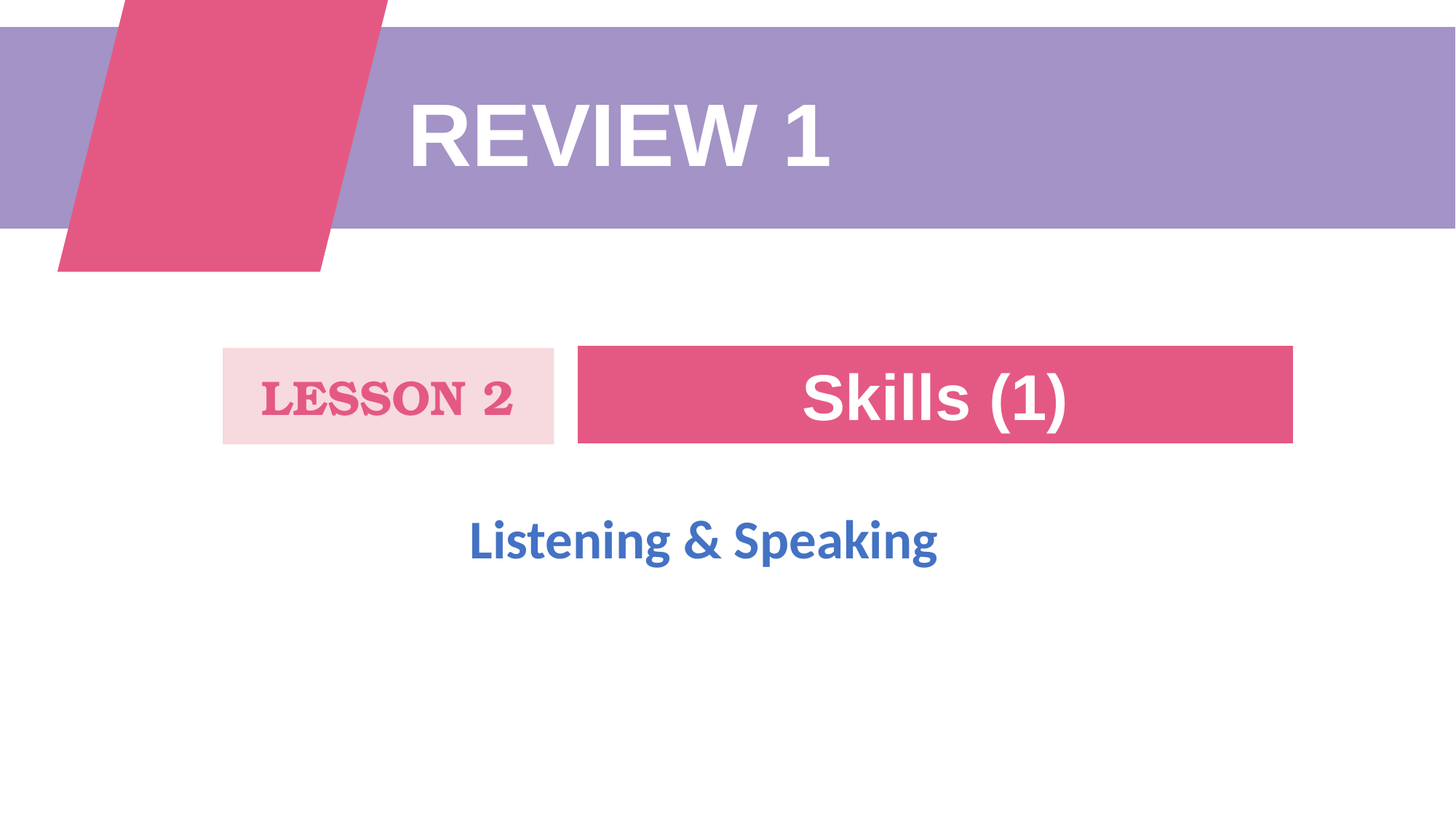

REVIEW 1
Skills (1)
LESSON 2
Listening & Speaking